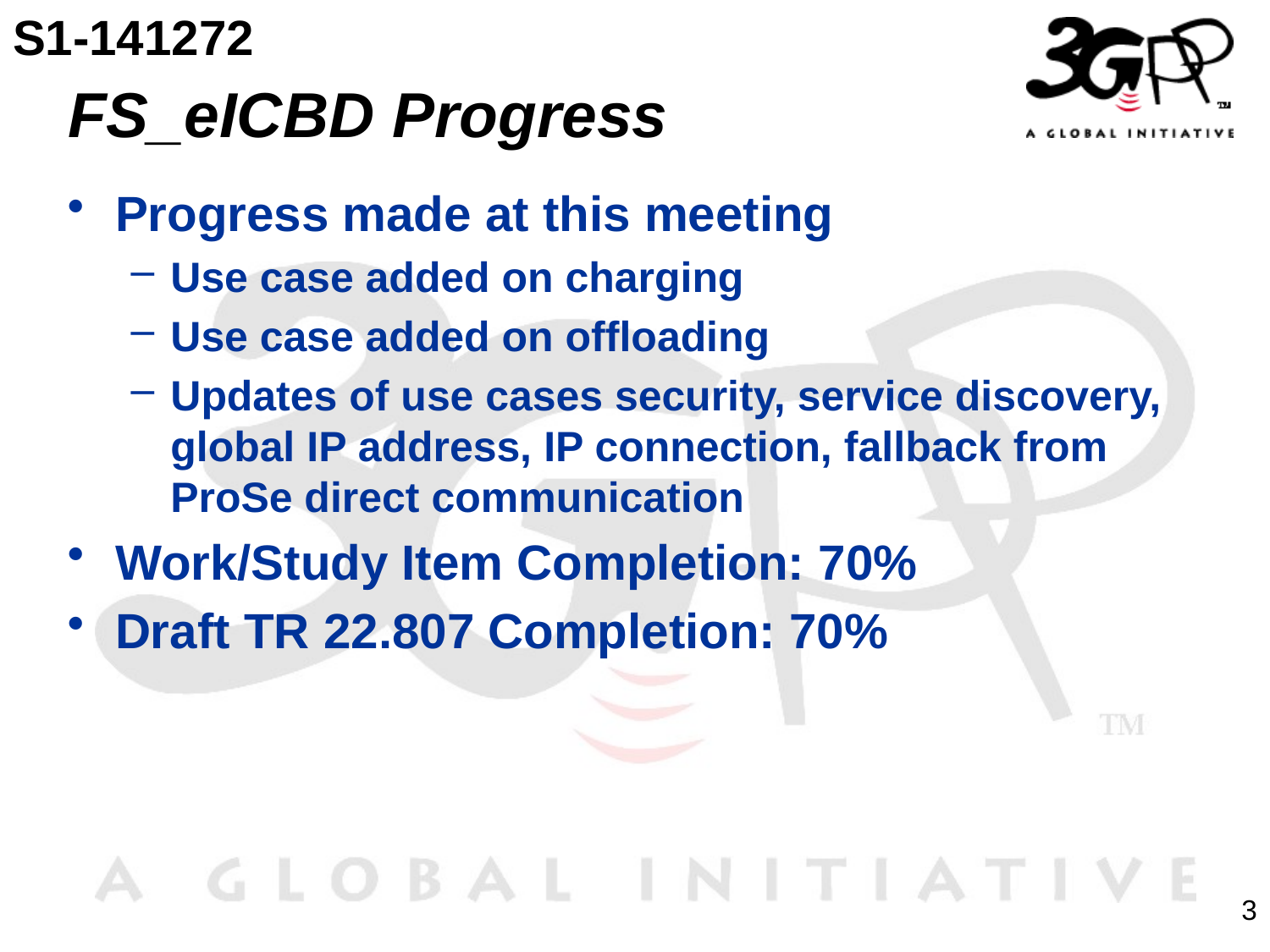

S1-141272
# FS_eICBD Progress
Progress made at this meeting
Use case added on charging
Use case added on offloading
Updates of use cases security, service discovery, global IP address, IP connection, fallback from ProSe direct communication
Work/Study Item Completion: 70%
Draft TR 22.807 Completion: 70%
3